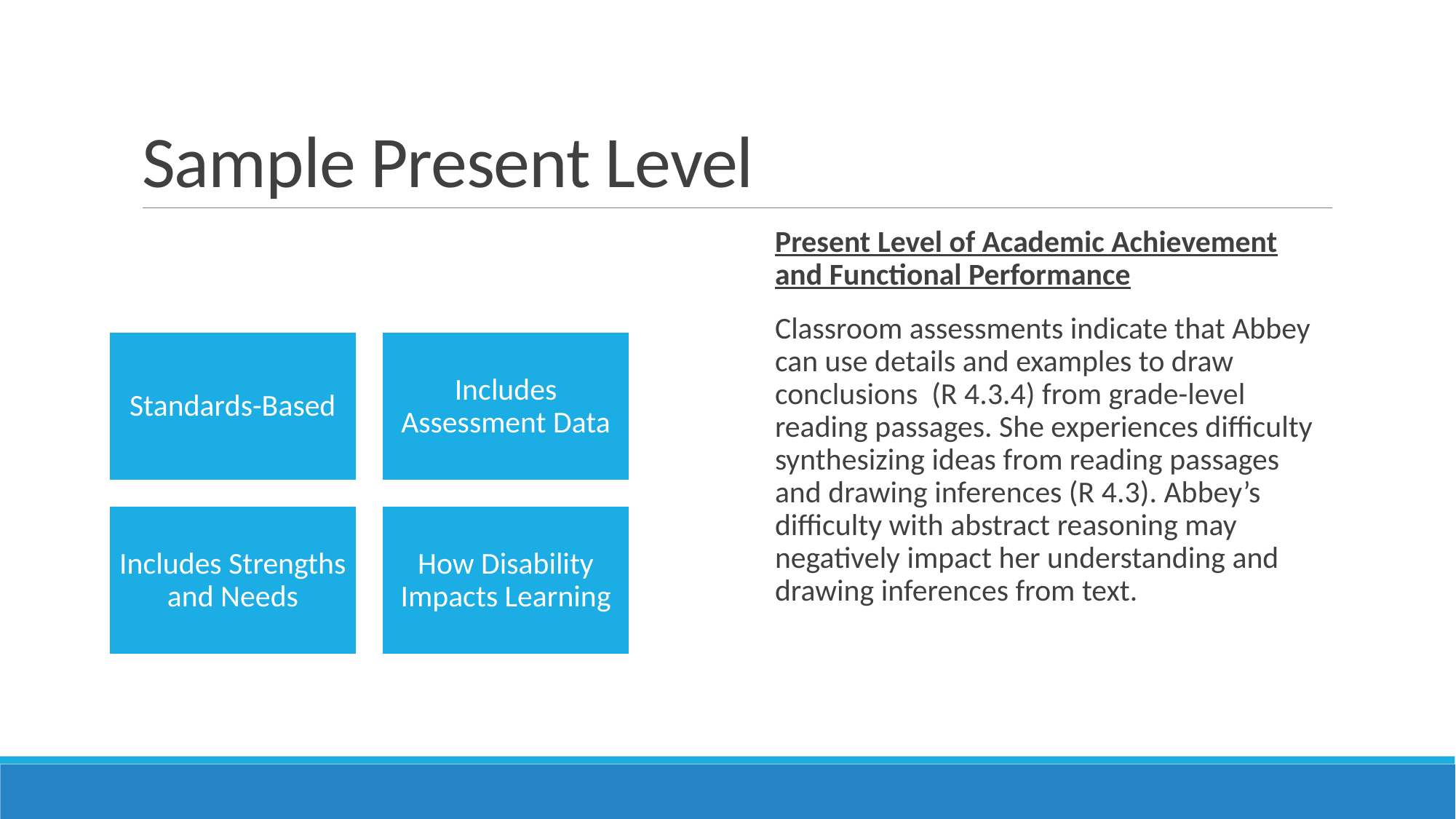

# Sample Present Level
Present Level of Academic Achievement and Functional Performance
Classroom assessments indicate that Abbey can use details and examples to draw conclusions  (R 4.3.4) from grade-level reading passages. She experiences difficulty synthesizing ideas from reading passages and drawing inferences (R 4.3). Abbey’s difficulty with abstract reasoning may negatively impact her understanding and drawing inferences from text.
Standards-Based
Includes Assessment Data
Includes Strengths and Needs
How Disability Impacts Learning